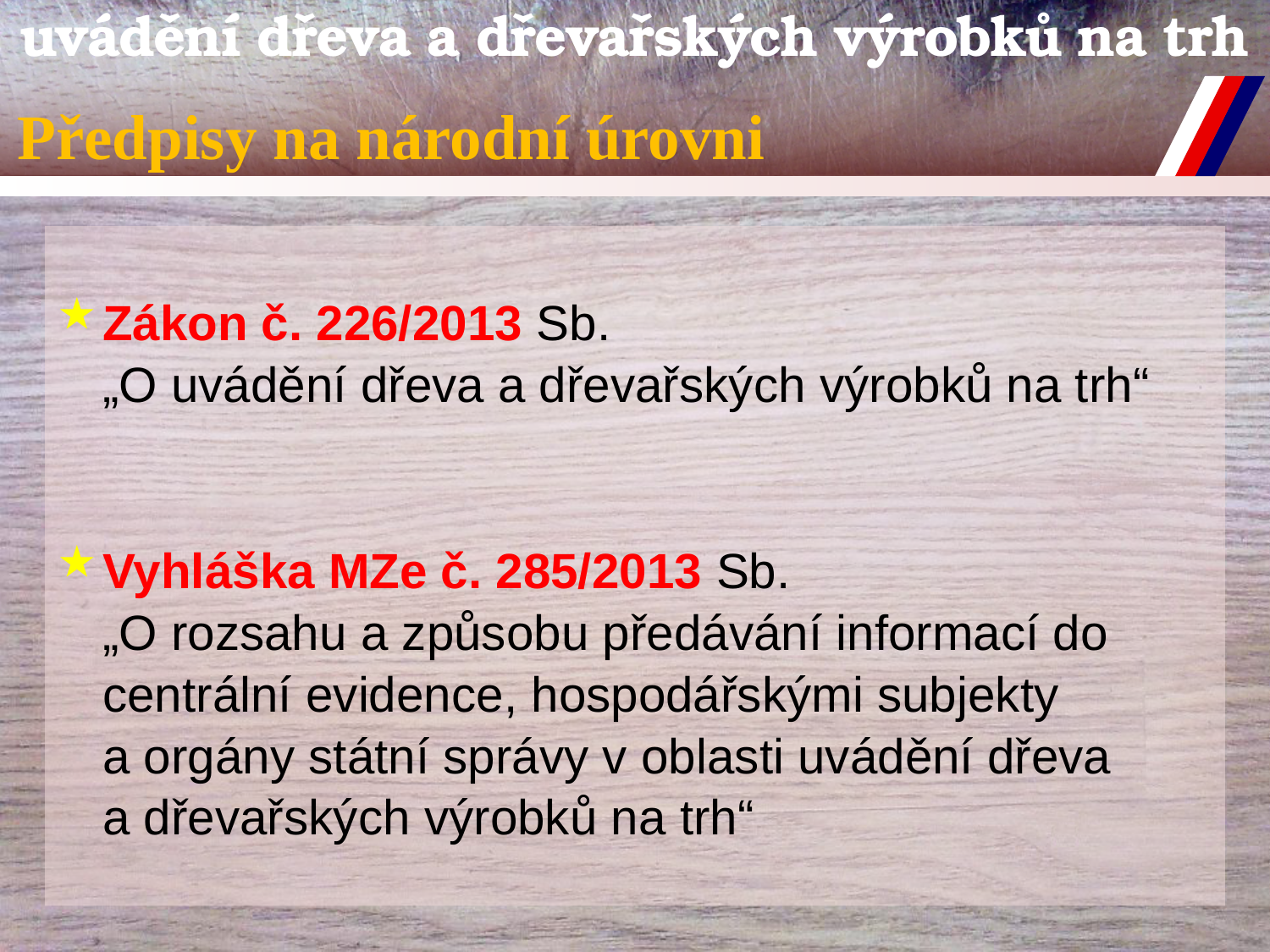

# Předpisy na národní úrovni

Zákon č. 226/2013 Sb.
„O uvádění dřeva a dřevařských výrobků na trh“

Vyhláška MZe č. 285/2013 Sb.
„O rozsahu a způsobu předávání informací do centrální evidence, hospodářskými subjekty a orgány státní správy v oblasti uvádění dřeva a dřevařských výrobků na trh“